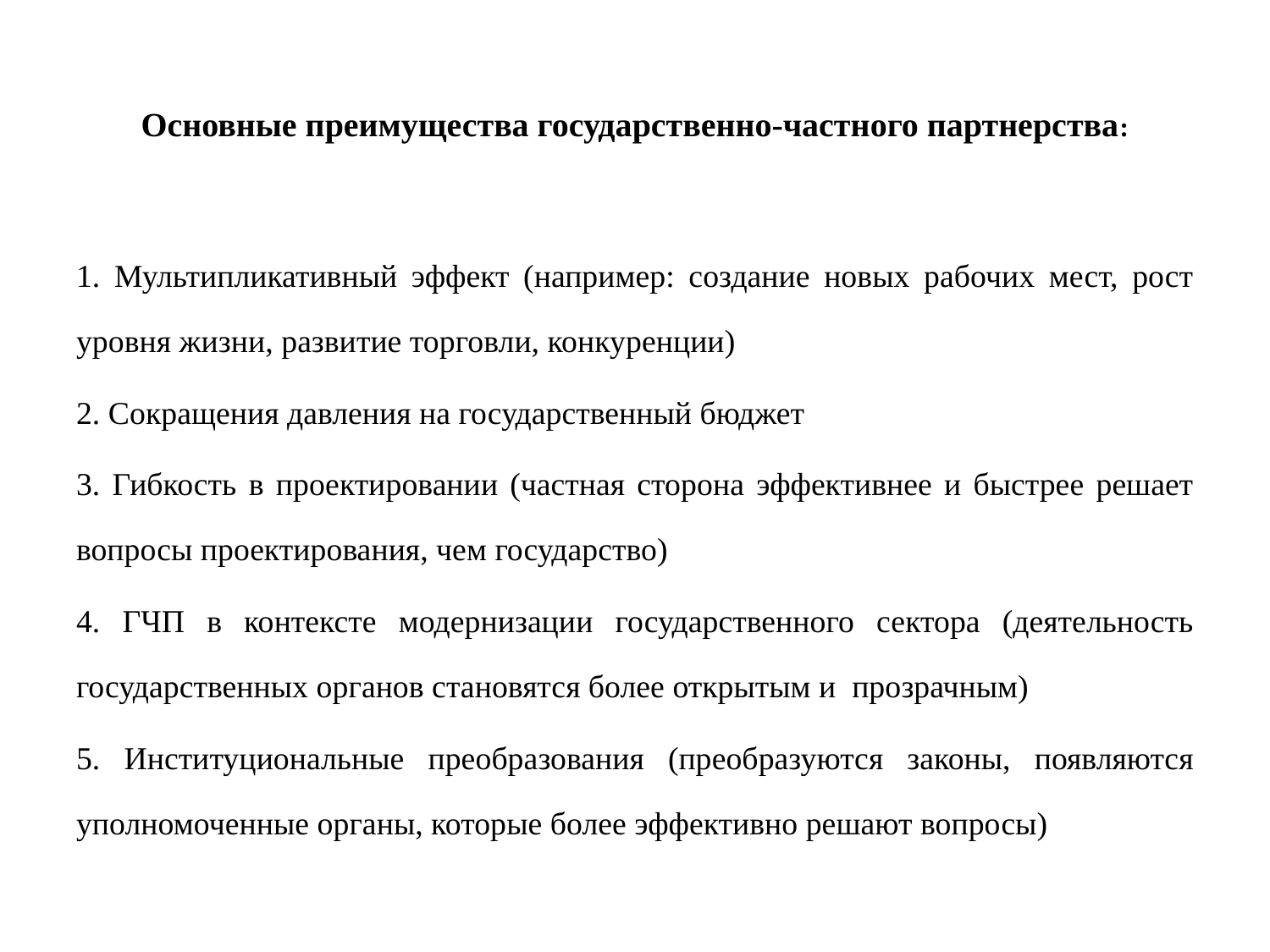

# Основные преимущества государственно-частного партнерства:
1. Мультипликативный эффект (например: создание новых рабочих мест, рост уровня жизни, развитие торговли, конкуренции)
2. Сокращения давления на государственный бюджет
3. Гибкость в проектировании (частная сторона эффективнее и быстрее решает вопросы проектирования, чем государство)
4. ГЧП в контексте модернизации государственного сектора (деятельность государственных органов становятся более открытым и  прозрачным)
5. Институциональные преобразования (преобразуются законы, появляются уполномоченные органы, которые более эффективно решают вопросы)